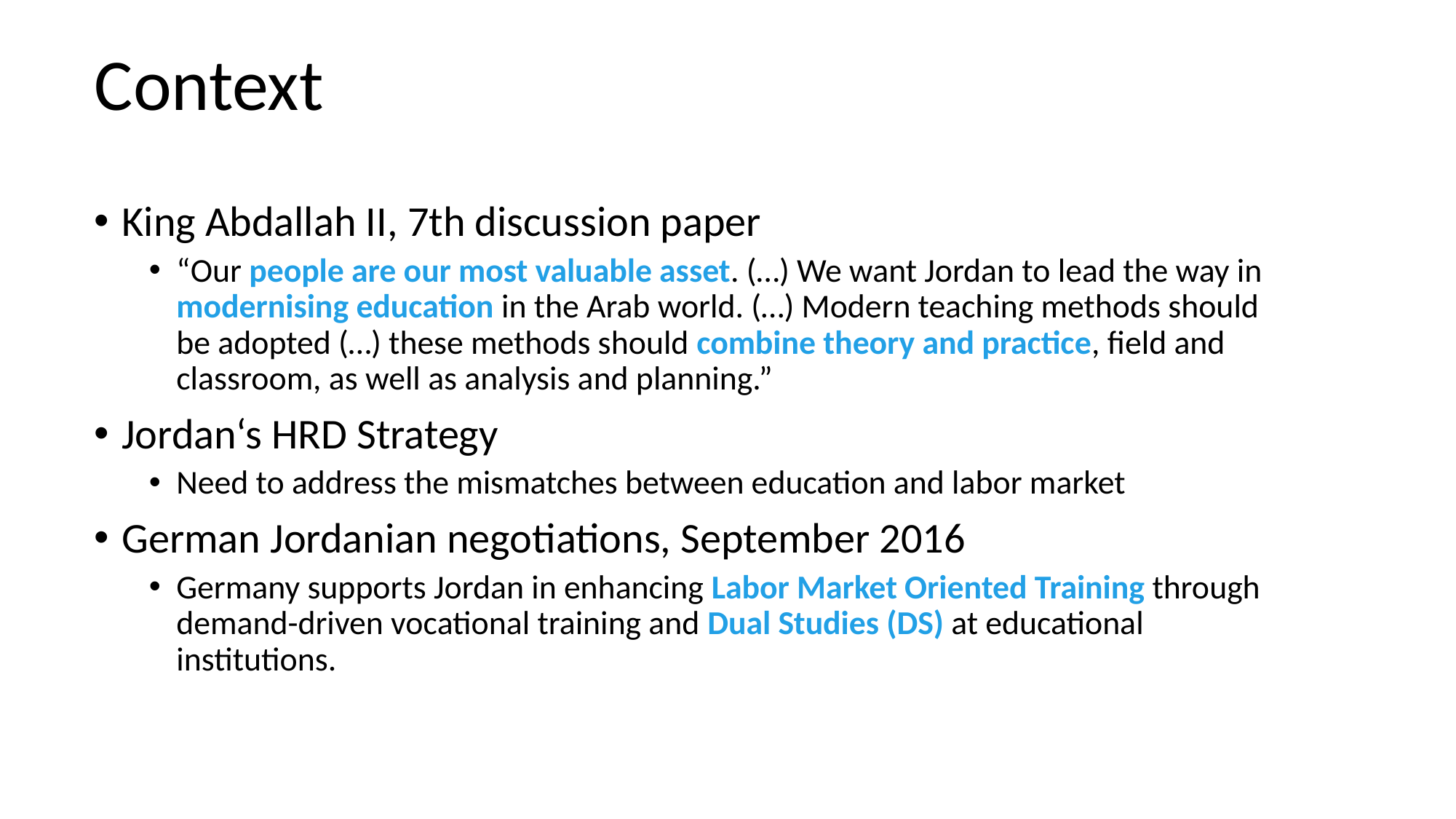

# Context
King Abdallah II, 7th discussion paper
“Our people are our most valuable asset. (…) We want Jordan to lead the way in modernising education in the Arab world. (…) Modern teaching methods should be adopted (…) these methods should combine theory and practice, field and classroom, as well as analysis and planning.”
Jordan‘s HRD Strategy
Need to address the mismatches between education and labor market
German Jordanian negotiations, September 2016
Germany supports Jordan in enhancing Labor Market Oriented Training through demand-driven vocational training and Dual Studies (DS) at educational institutions.